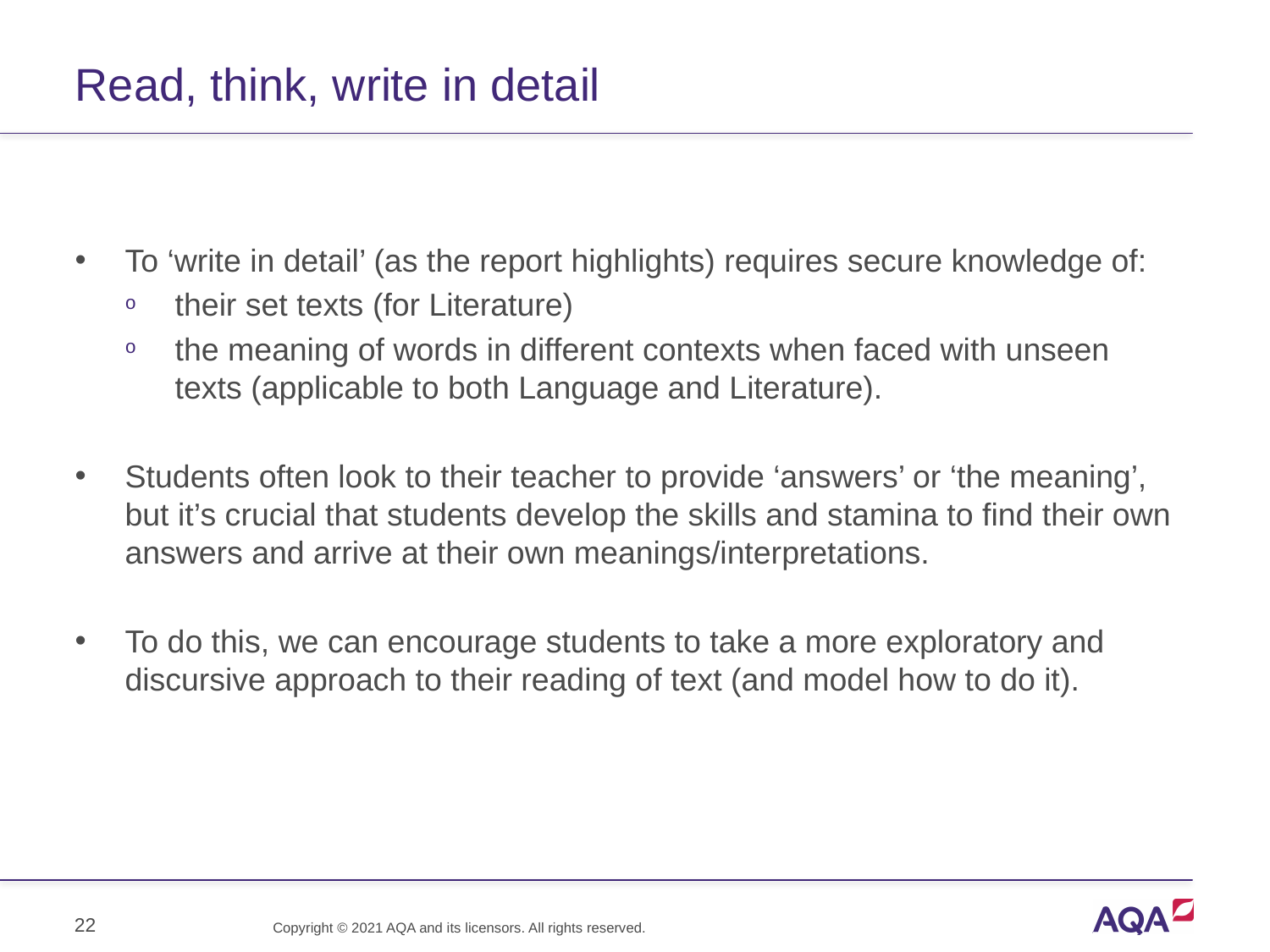

# Read, think, write in detail
To ‘write in detail’ (as the report highlights) requires secure knowledge of:
their set texts (for Literature)
the meaning of words in different contexts when faced with unseen texts (applicable to both Language and Literature).

Students often look to their teacher to provide ‘answers’ or ‘the meaning’, but it’s crucial that students develop the skills and stamina to find their own answers and arrive at their own meanings/interpretations.

To do this, we can encourage students to take a more exploratory and discursive approach to their reading of text (and model how to do it).

22
Copyright © 2021 AQA and its licensors. All rights reserved.